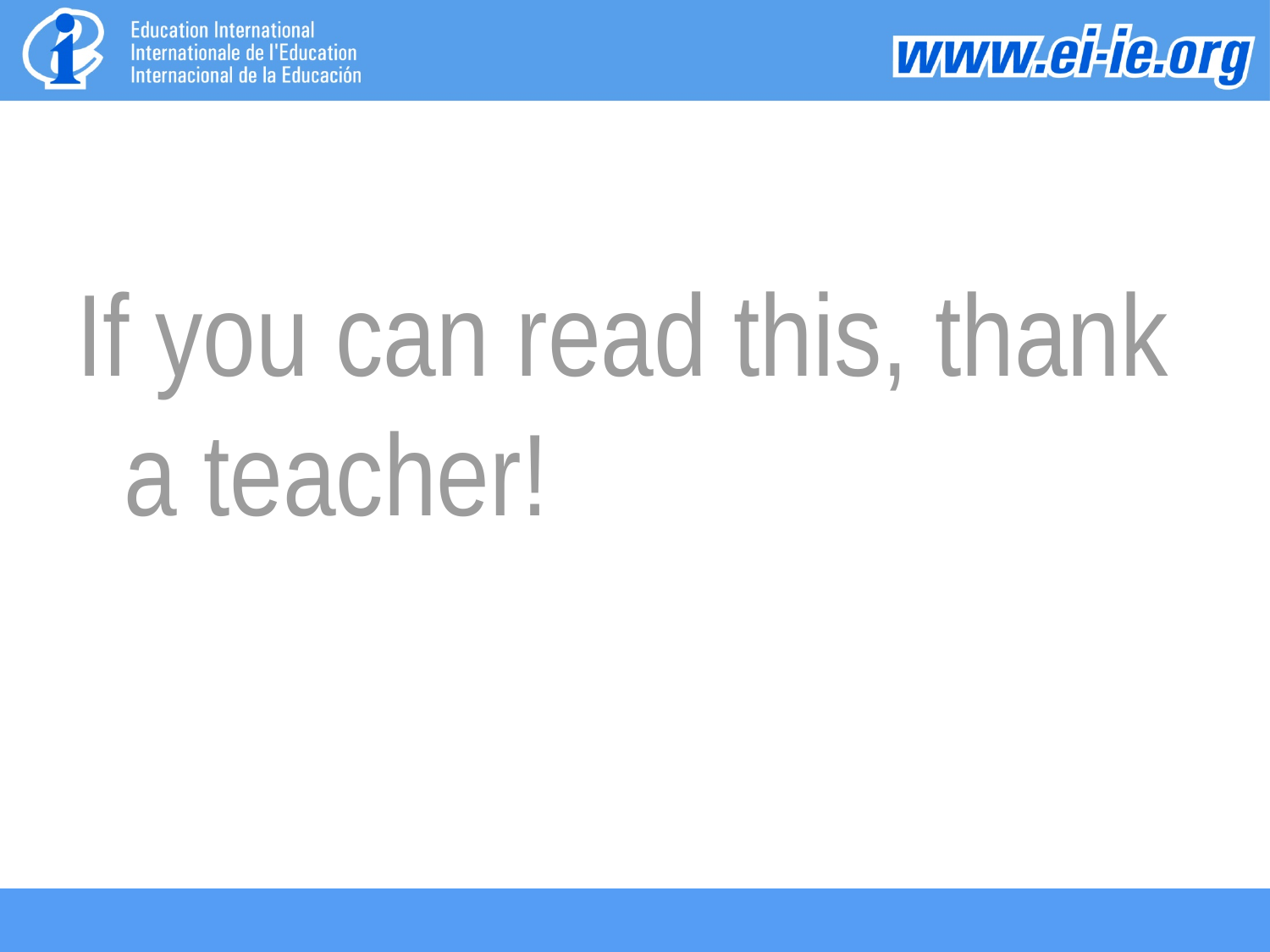

#
If you can read this, thank a teacher!